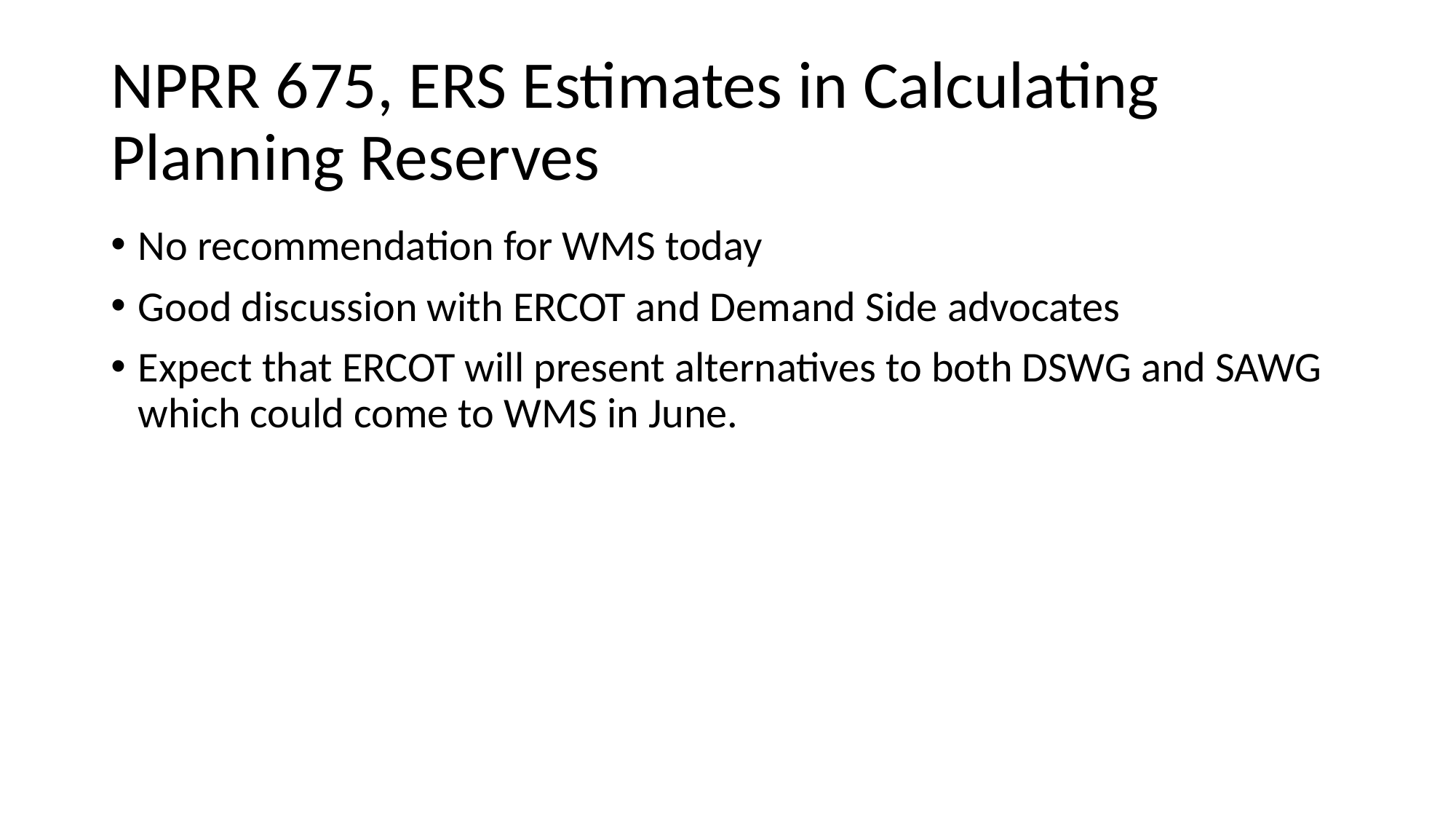

# NPRR 675, ERS Estimates in Calculating Planning Reserves
No recommendation for WMS today
Good discussion with ERCOT and Demand Side advocates
Expect that ERCOT will present alternatives to both DSWG and SAWG which could come to WMS in June.